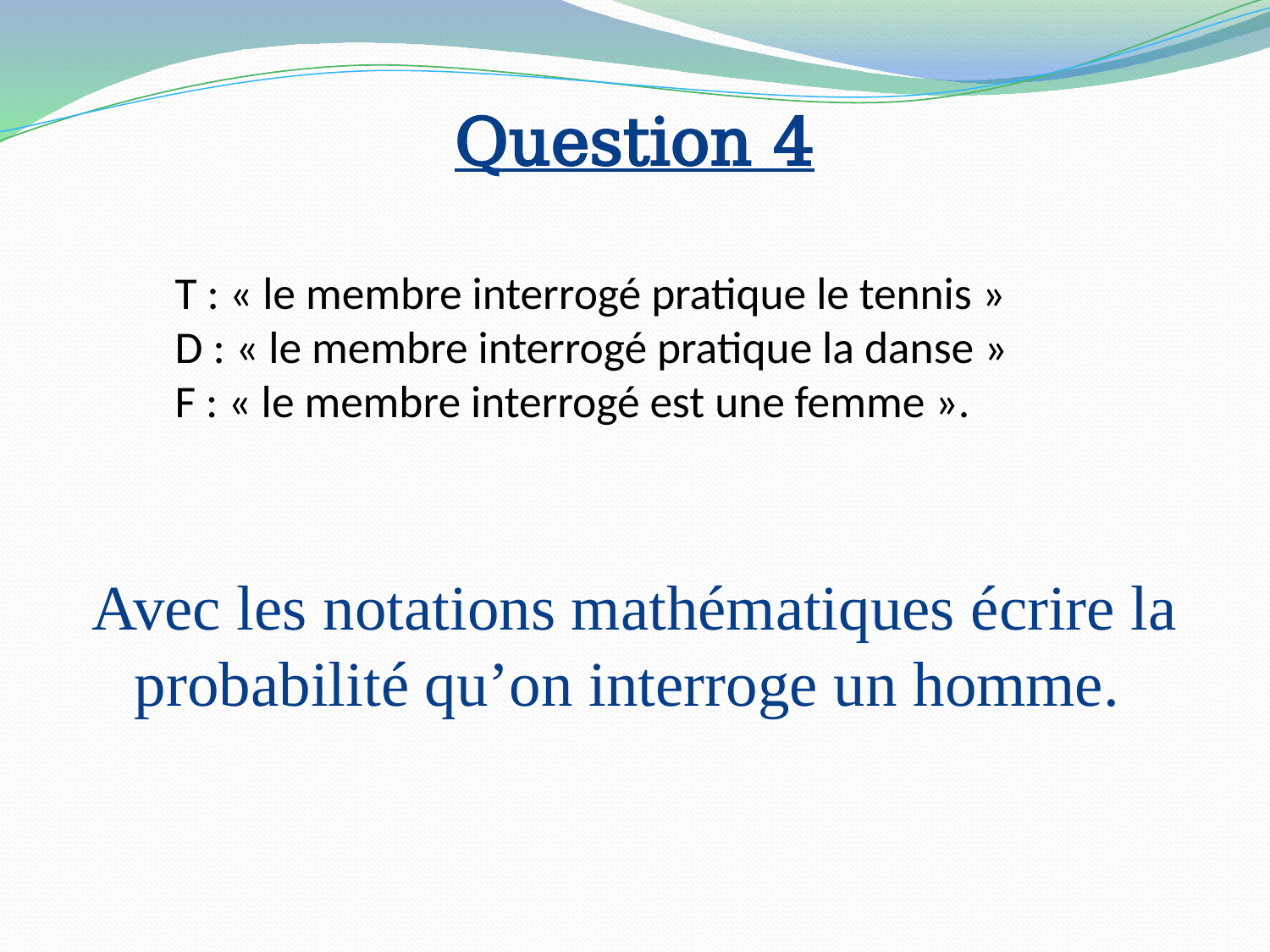

Question 4
# T : « le membre interrogé pratique le tennis » D : « le membre interrogé pratique la danse » F : « le membre interrogé est une femme ».
Avec les notations mathématiques écrire la probabilité qu’on interroge un homme.